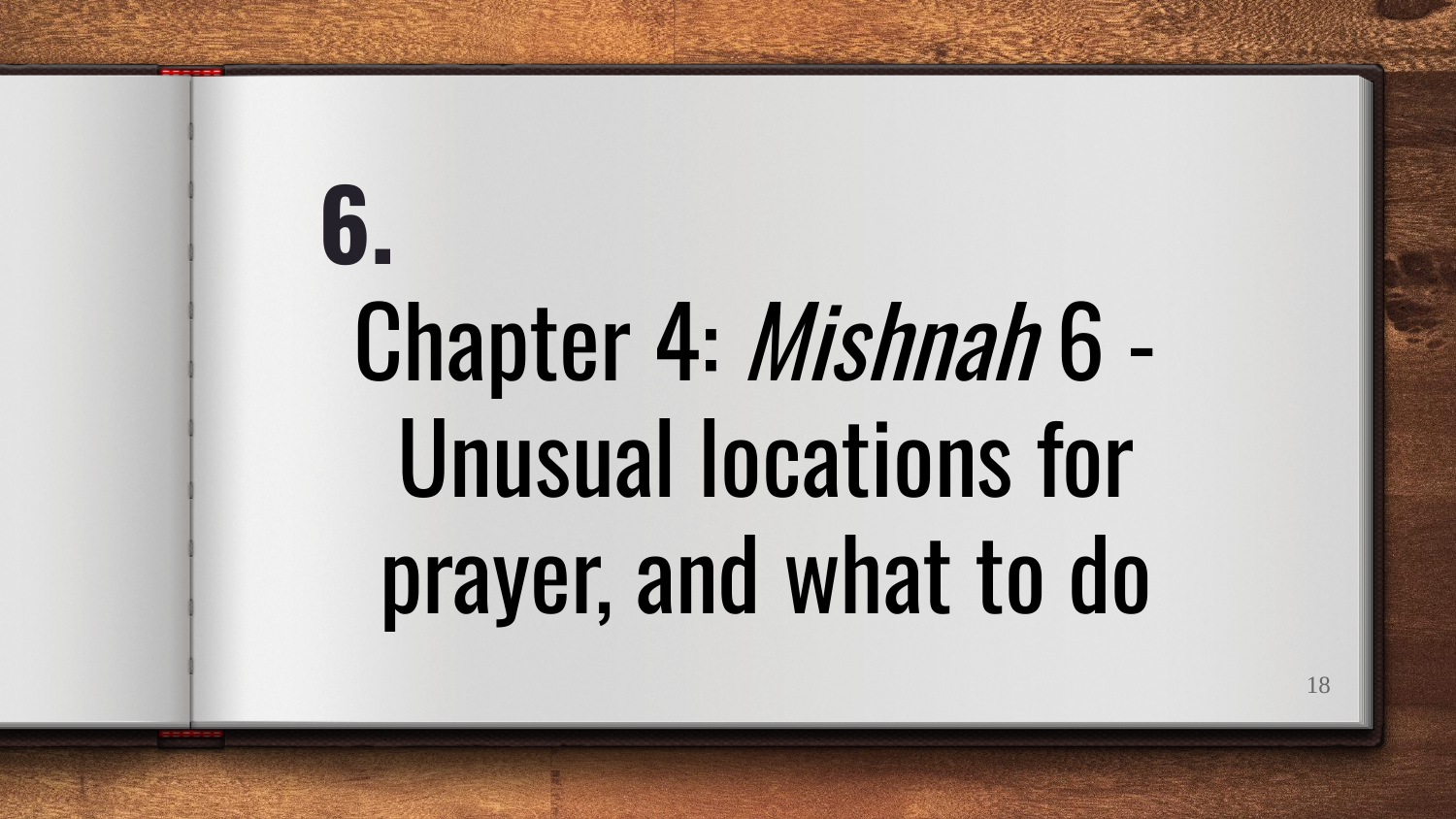

# 6.
Chapter 4: Mishnah 6 -
Unusual locations for prayer, and what to do

18